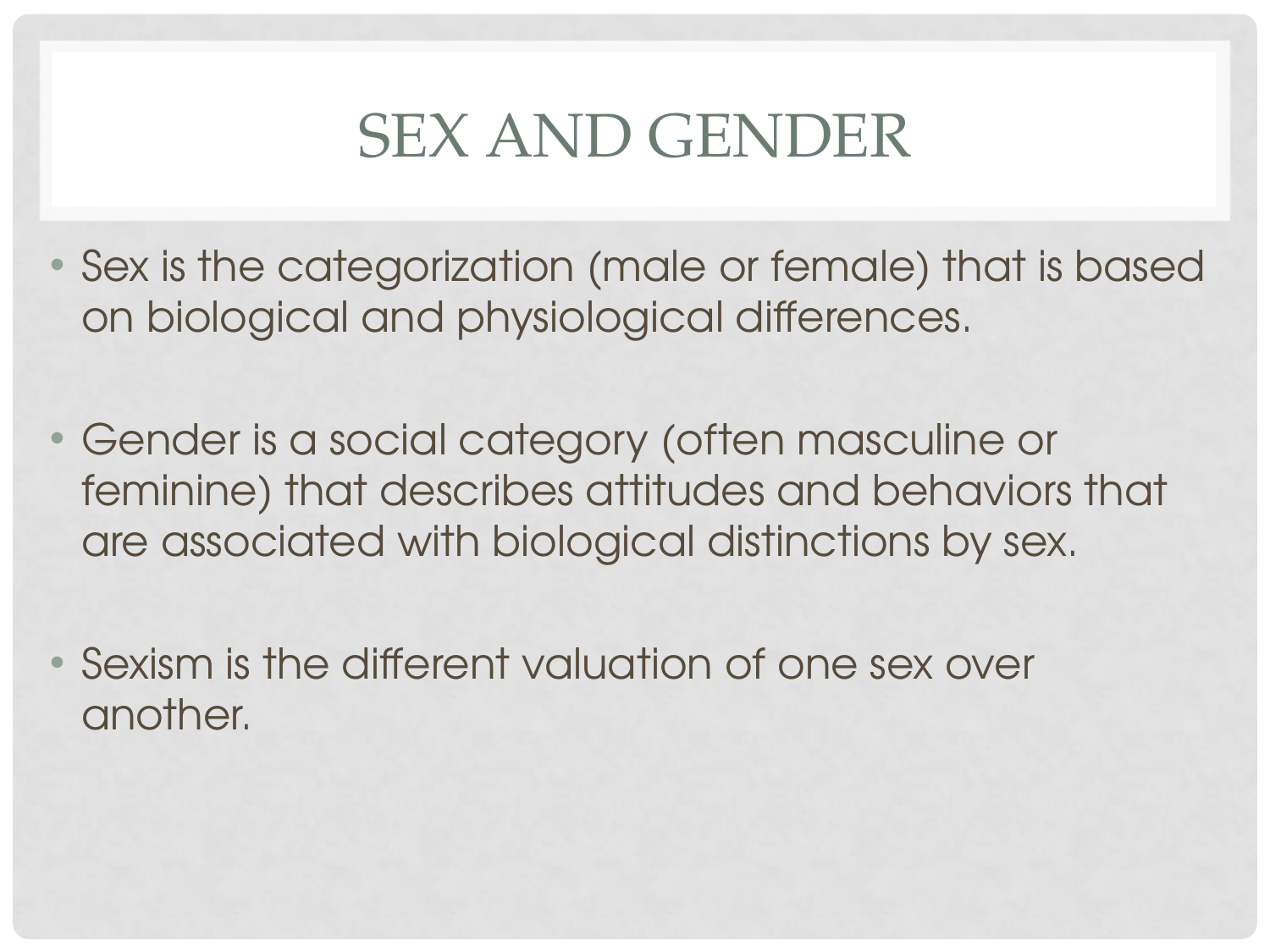

# SEX AND GENDER
Sex is the categorization (male or female) that is based on biological and physiological differences.

Gender is a social category (often masculine or feminine) that describes attitudes and behaviors that are associated with biological distinctions by sex.

Sexism is the different valuation of one sex over another.